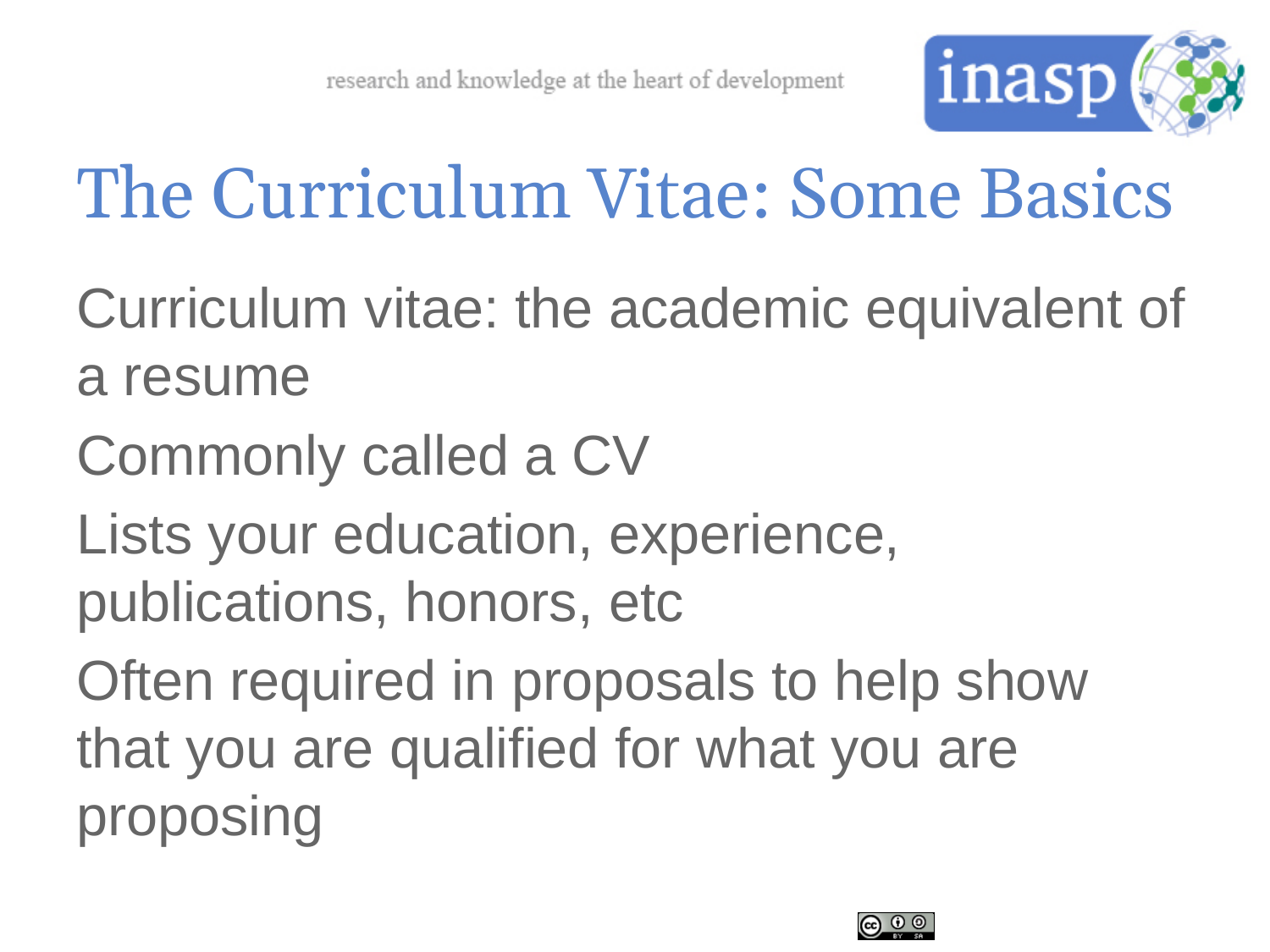

# The Curriculum Vitae: Some Basics
Curriculum vitae: the academic equivalent of a resume
Commonly called a CV
Lists your education, experience, publications, honors, etc
Often required in proposals to help show that you are qualified for what you are proposing